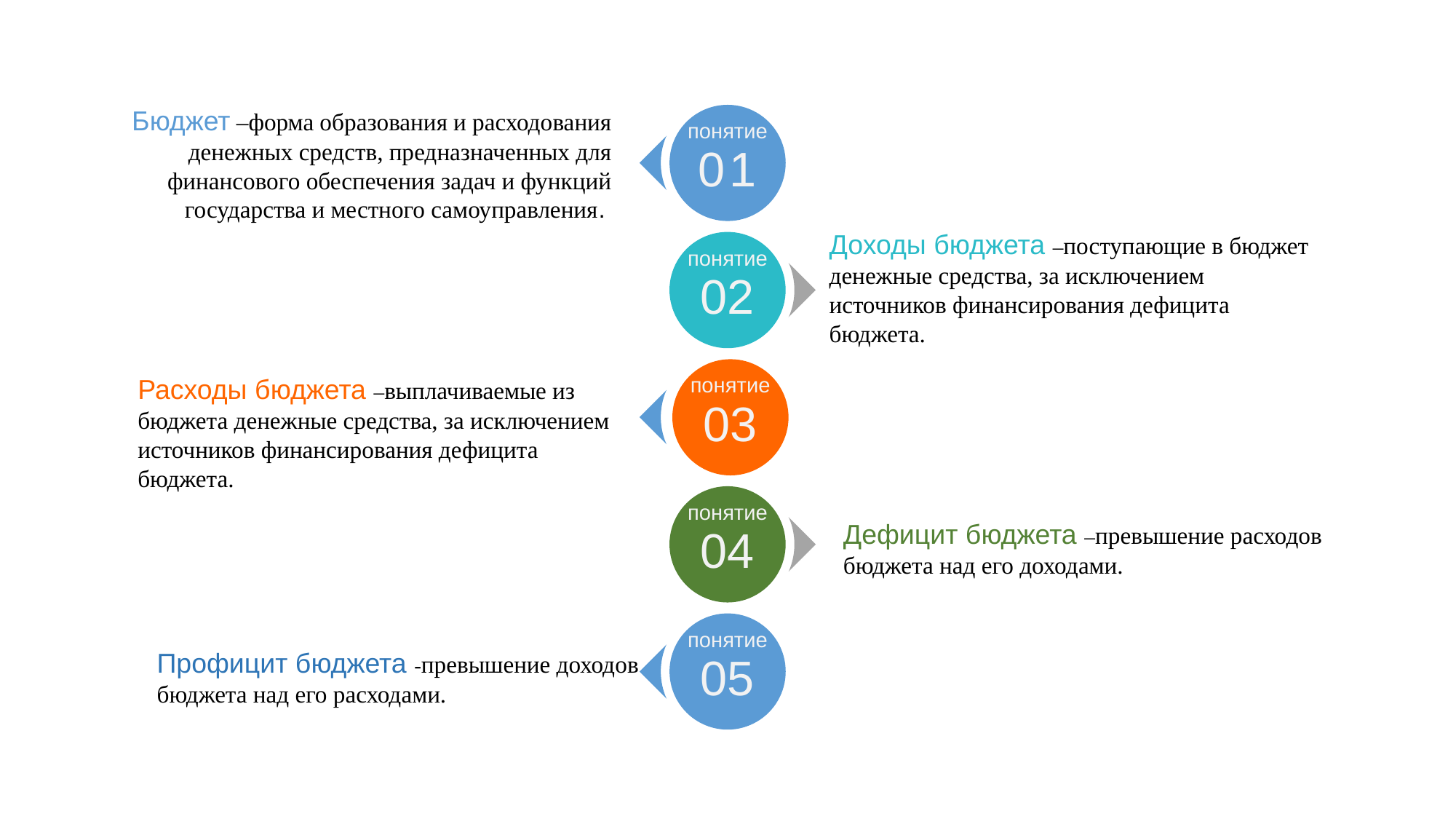

Бюджет –форма образования и расходования денежных средств, предназначенных для финансового обеспечения задач и функций государства и местного самоуправления.

понятие
01

Доходы бюджета –поступающие в бюджет денежные средства, за исключением источников финансирования дефицита бюджета.

понятие
02

понятие
03
Расходы бюджета –выплачиваемые из бюджета денежные средства, за исключением источников финансирования дефицита бюджета.

понятие
04
Дефицит бюджета –превышение расходов бюджета над его доходами.

понятие
05
Профицит бюджета -превышение доходов бюджета над его расходами.